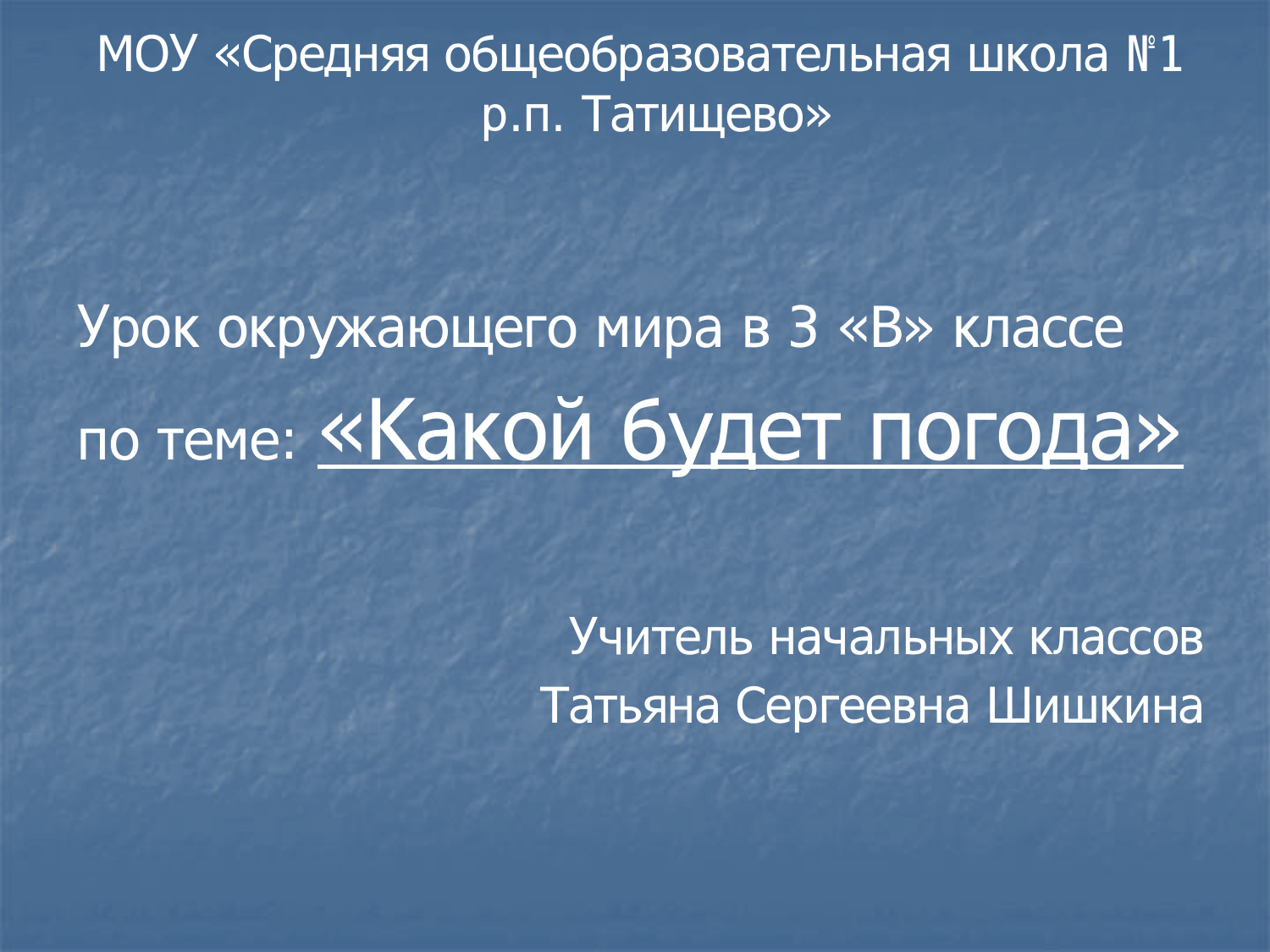

#
МОУ «Средняя общеобразовательная школа №1 р.п. Татищево»

Урок окружающего мира в 3 «В» классе
по теме: «Какой будет погода»

Учитель начальных классов
Татьяна Сергеевна Шишкина